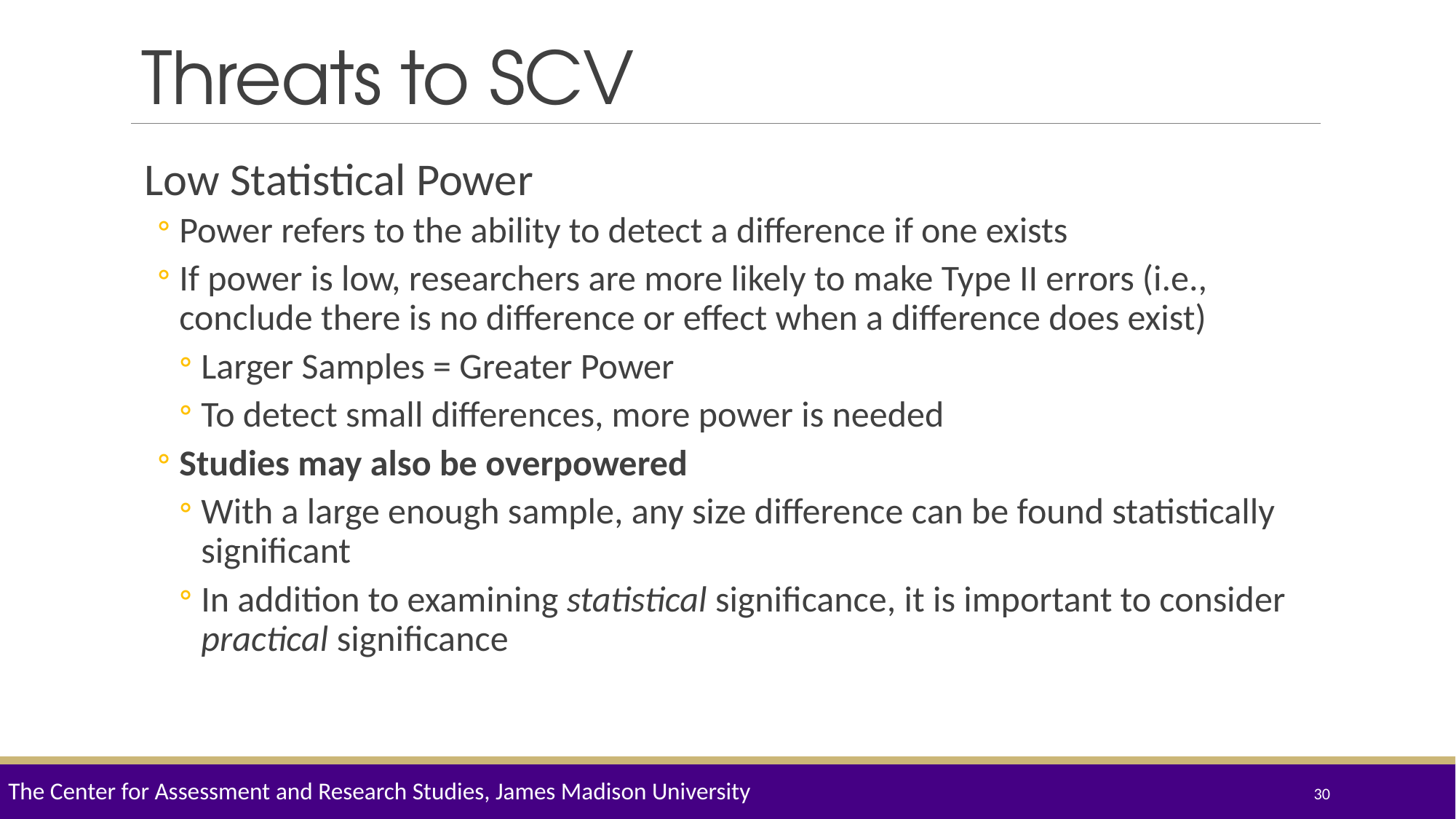

# Threats to SCV
Low Statistical Power
Power refers to the ability to detect a difference if one exists
If power is low, researchers are more likely to make Type II errors (i.e., conclude there is no difference or effect when a difference does exist)
Larger Samples = Greater Power
To detect small differences, more power is needed
Studies may also be overpowered
With a large enough sample, any size difference can be found statistically significant
In addition to examining statistical significance, it is important to consider practical significance

The Center for Assessment and Research Studies, James Madison University
30